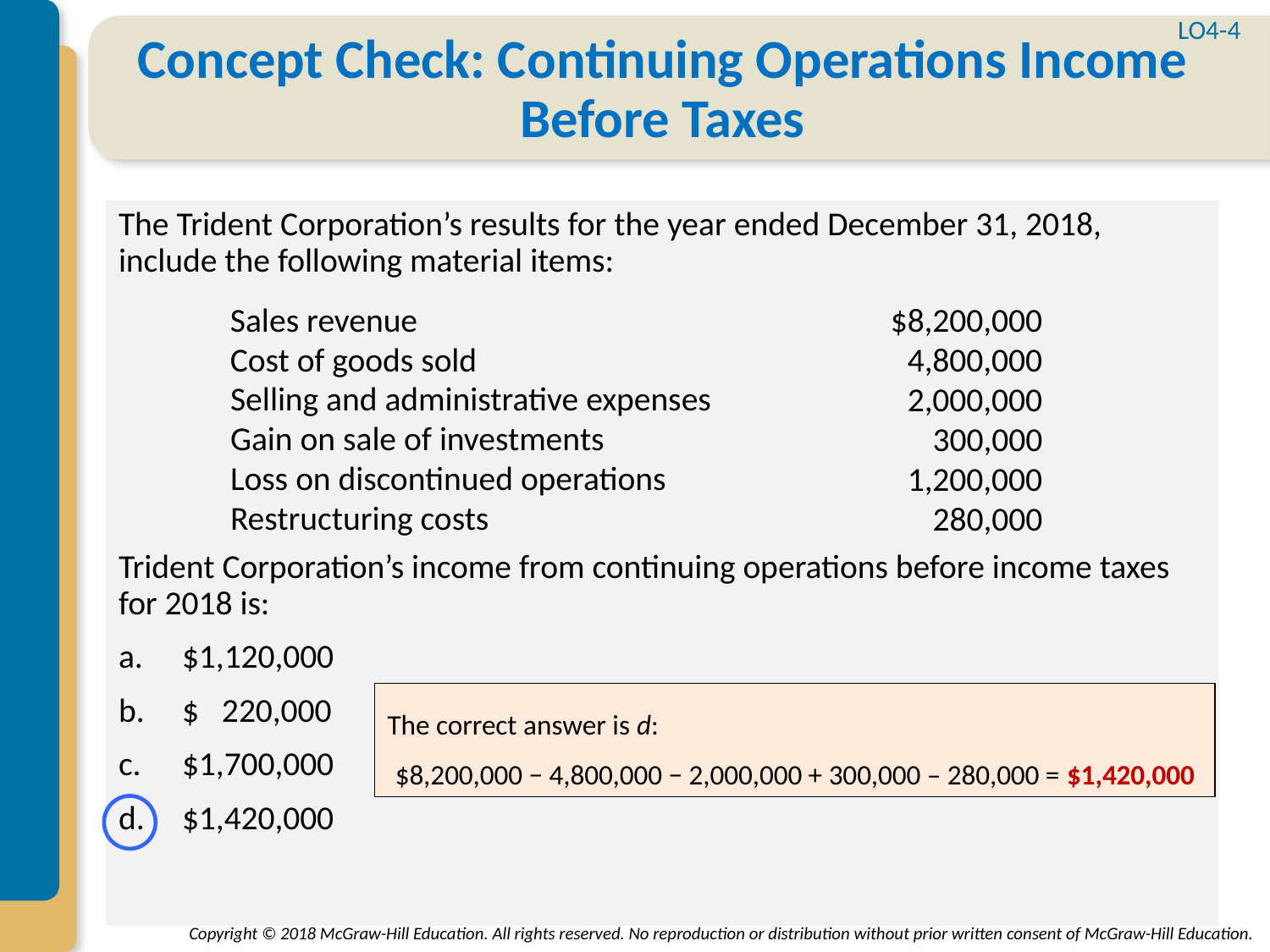

LO4-4
# Concept Check: Continuing Operations Income Before Taxes
The Trident Corporation’s results for the year ended December 31, 2018, include the following material items:

Trident Corporation’s income from continuing operations before income taxes for 2018 is:
$1,120,000
$   220,000
$1,700,000
$1,420,000

Sales revenue
 $8,200,000
Cost of goods sold
4,800,000
Selling and administrative expenses
2,000,000
Gain on sale of investments
300,000
Loss on discontinued operations
1,200,000
Restructuring costs
 280,000
The correct answer is d:
$8,200,000 − 4,800,000 − 2,000,000 + 300,000 – 280,000 = $1,420,000

Copyright © 2018 McGraw-Hill Education. All rights reserved. No reproduction or distribution without prior written consent of McGraw-Hill Education.